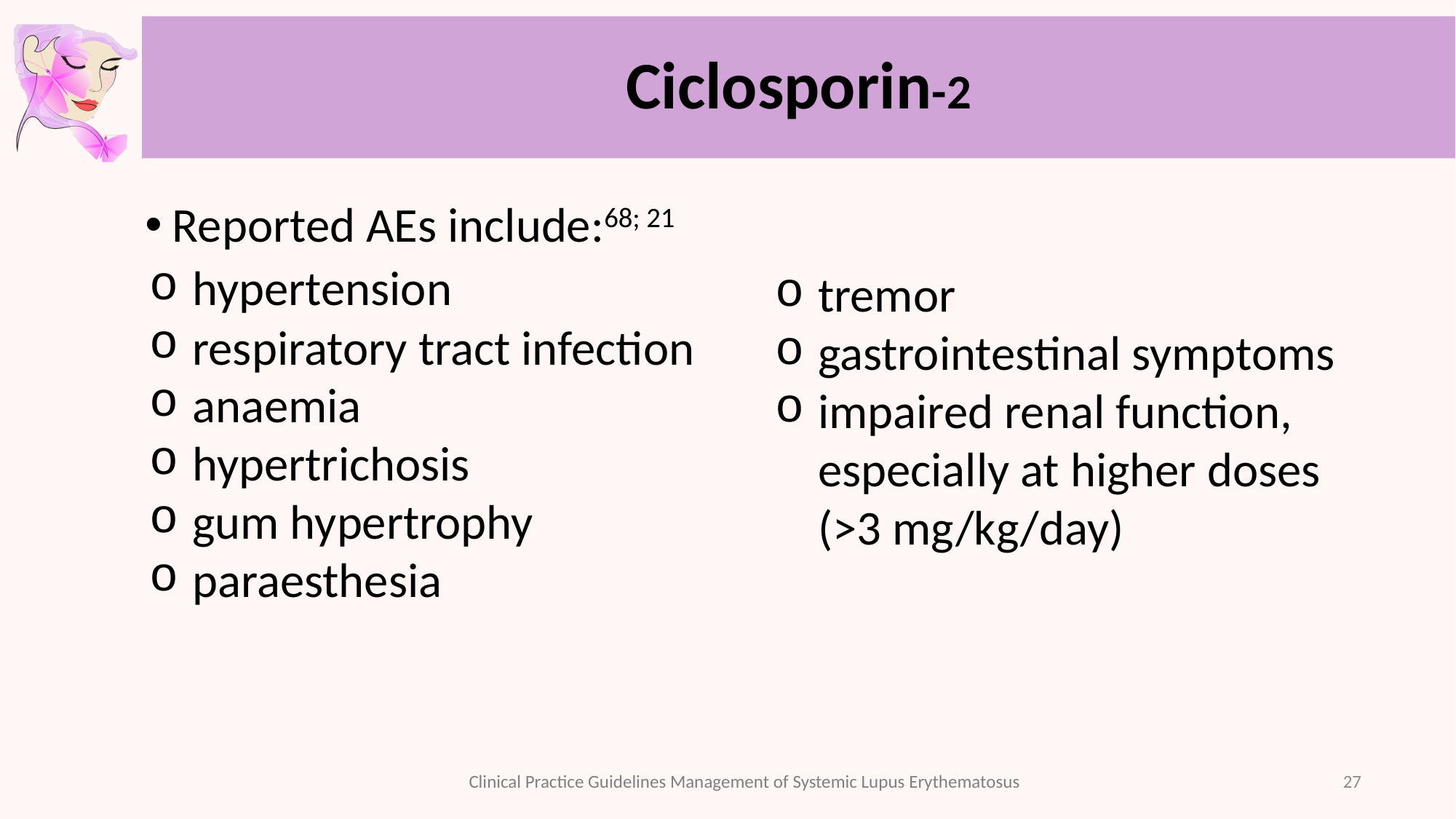

# Ciclosporin-2
Reported AEs include:68; 21
hypertension
respiratory tract infection
anaemia
hypertrichosis
gum hypertrophy
paraesthesia
tremor
gastrointestinal symptoms
impaired renal function, especially at higher doses (>3 mg/kg/day)
27